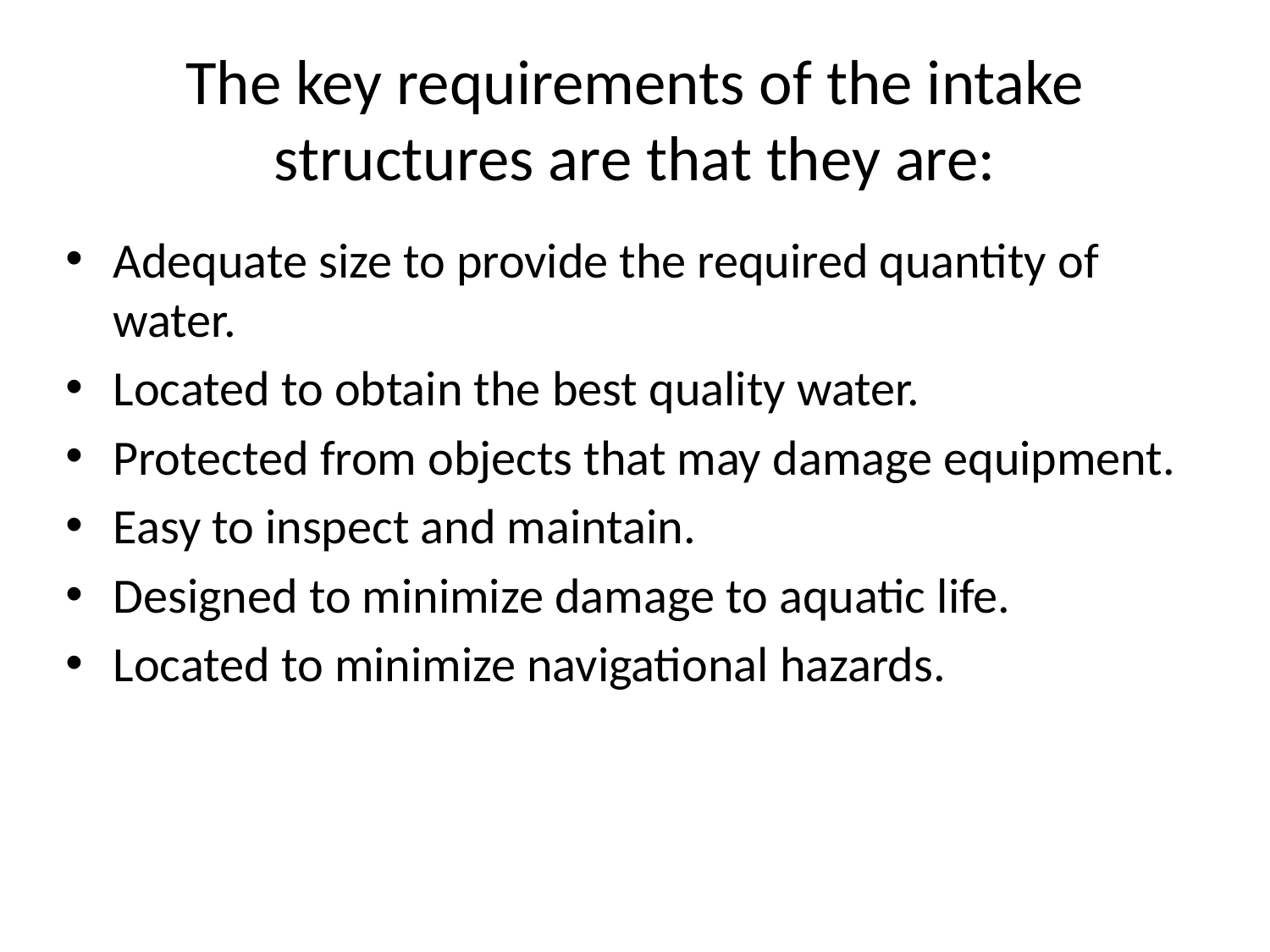

# The key requirements of the intake structures are that they are:
Adequate size to provide the required quantity of water.
Located to obtain the best quality water.
Protected from objects that may damage equipment.
Easy to inspect and maintain.
Designed to minimize damage to aquatic life.
Located to minimize navigational hazards.